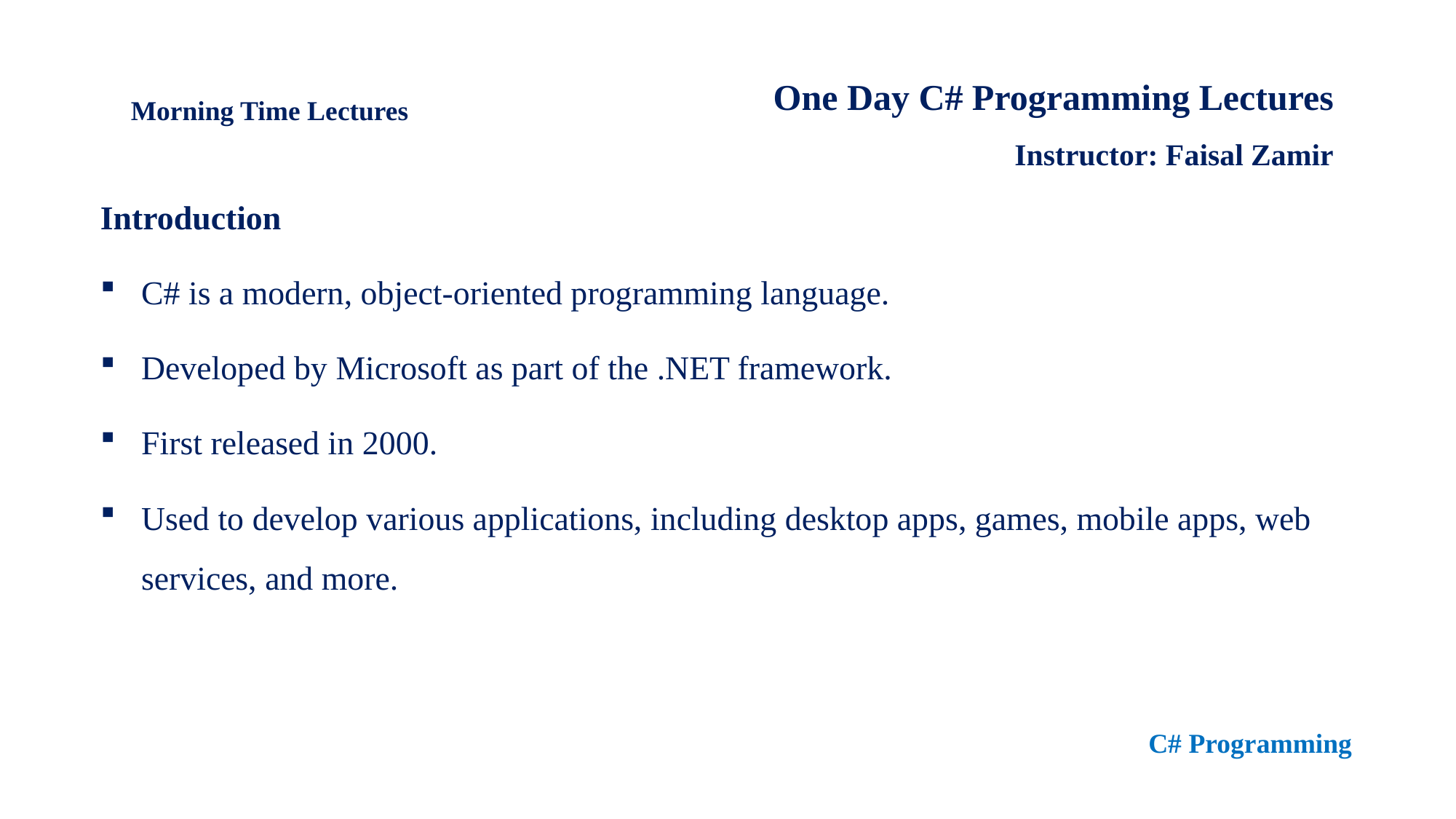

One Day C# Programming Lectures
Instructor: Faisal Zamir
Morning Time Lectures
Introduction
C# is a modern, object-oriented programming language.
Developed by Microsoft as part of the .NET framework.
First released in 2000.
Used to develop various applications, including desktop apps, games, mobile apps, web services, and more.
C# Programming